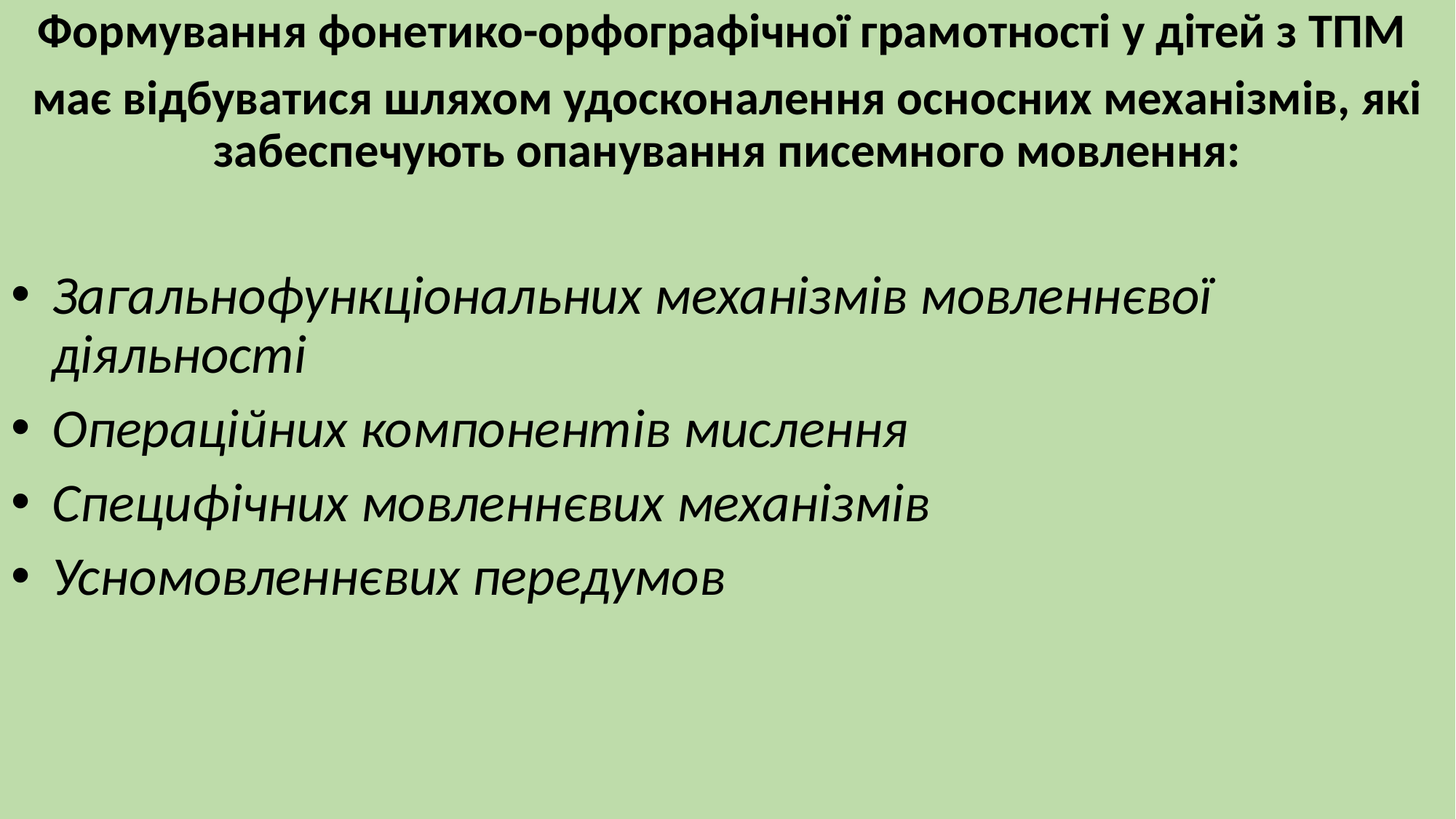

Формування фонетико-орфографічної грамотності у дітей з ТПМ
має відбуватися шляхом удосконалення осносних механізмів, які забеспечують опанування писемного мовлення:

Загальнофункціональних механізмів мовленнєвої діяльності
Операційних компонентів мислення
Специфічних мовленнєвих механізмів
Усномовленнєвих передумов